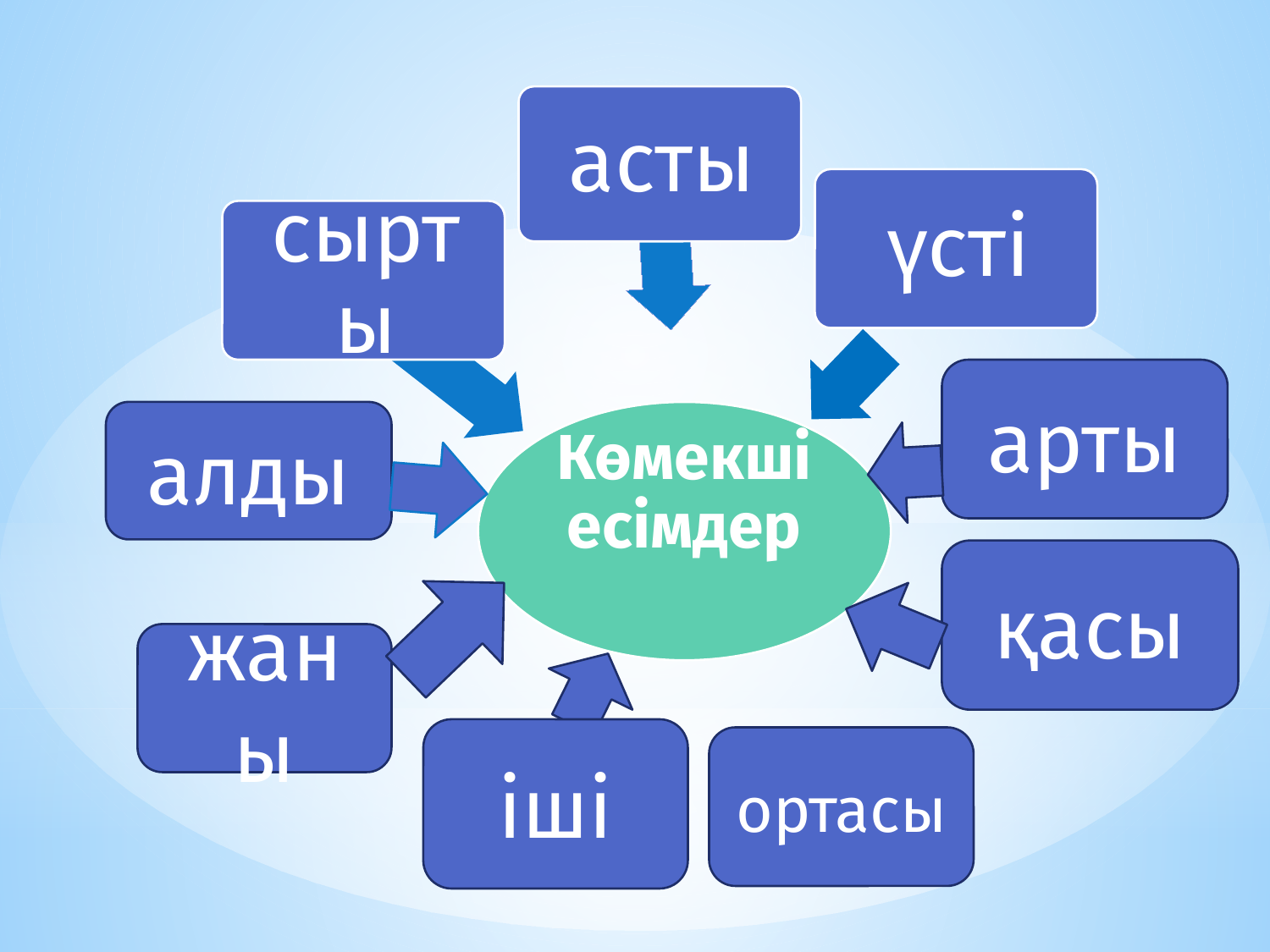

Көмекші есімдер

сырты
асты
үсті
арты
алды

қасы

жаны

іші
ортасы